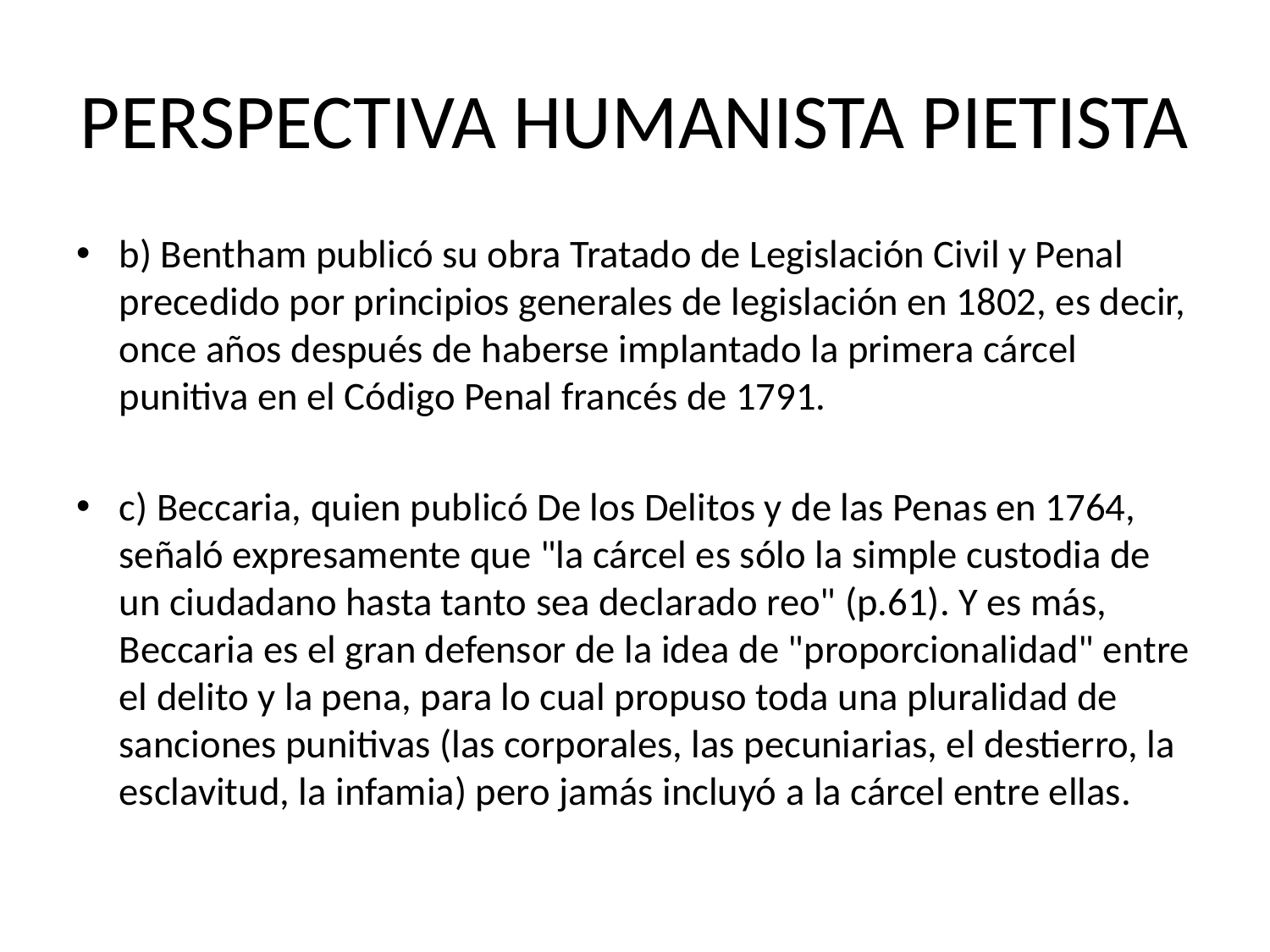

# PERSPECTIVA HUMANISTA PIETISTA
b) Bentham publicó su obra Tratado de Legislación Civil y Penal precedido por principios generales de legislación en 1802, es decir, once años después de haberse implantado la primera cárcel punitiva en el Código Penal francés de 1791.

c) Beccaria, quien publicó De los Delitos y de las Penas en 1764, señaló expresamente que "la cárcel es sólo la simple custodia de un ciudadano hasta tanto sea declarado reo" (p.61). Y es más, Beccaria es el gran defensor de la idea de "proporcionalidad" entre el delito y la pena, para lo cual propuso toda una pluralidad de sanciones punitivas (las corporales, las pecuniarias, el destierro, la esclavitud, la infamia) pero jamás incluyó a la cárcel entre ellas.